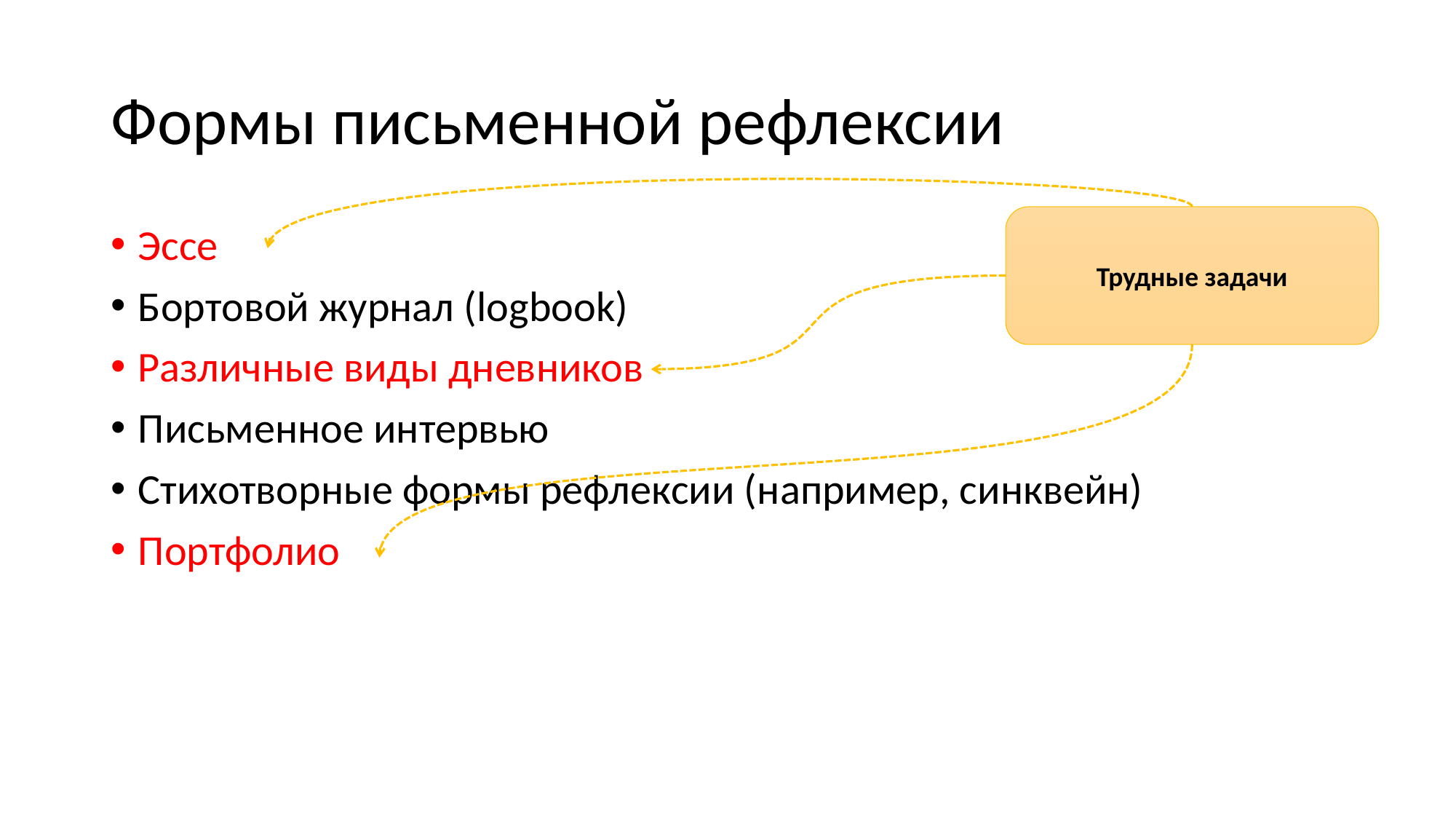

# Формы письменной рефлексии
Трудные задачи
Эссе
Бортовой журнал (logbook)
Различные виды дневников
Письменное интервью
Стихотворные формы рефлексии (например, синквейн)
Портфолио